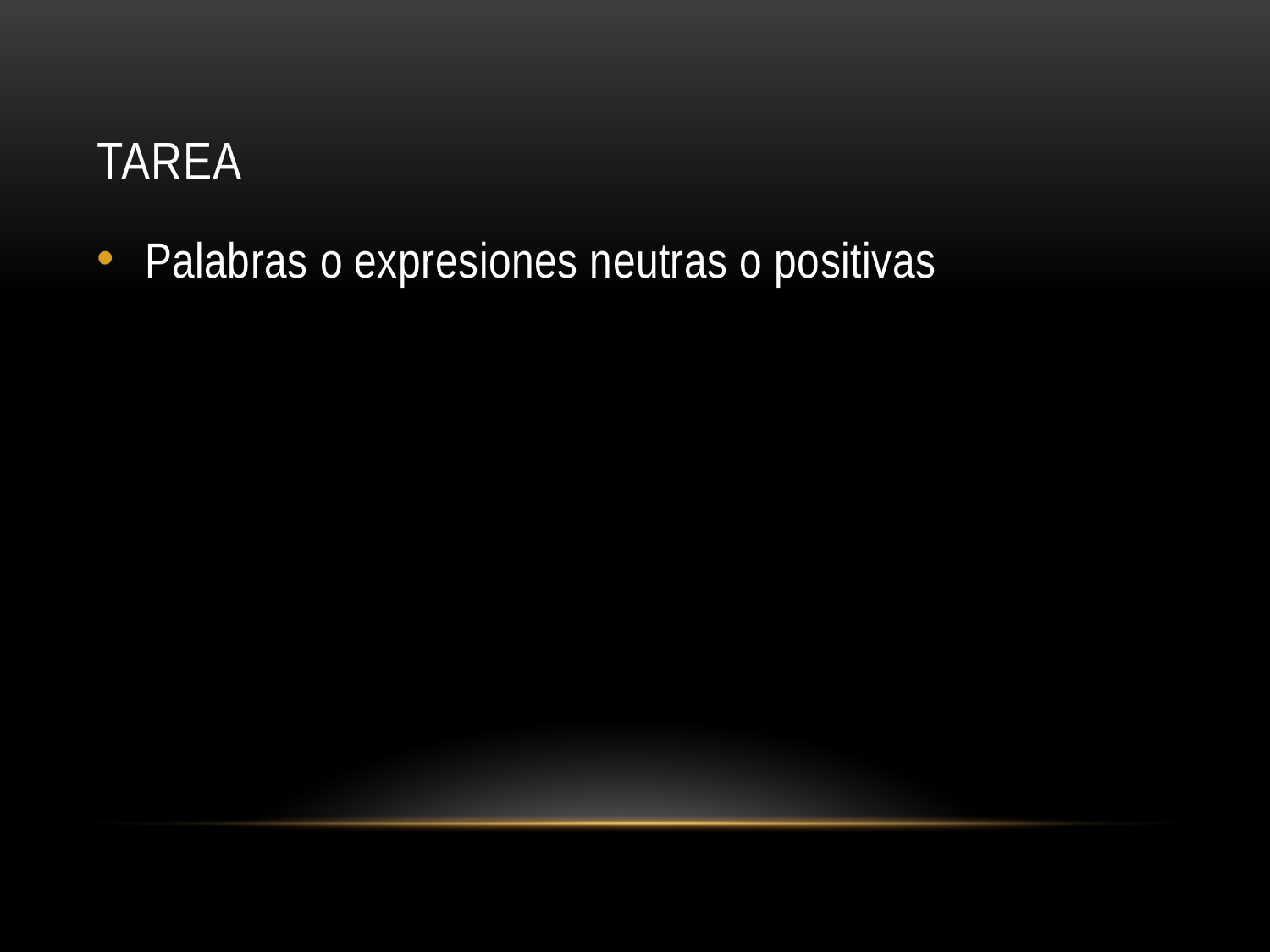

# Tarea
Palabras o expresiones neutras o positivas